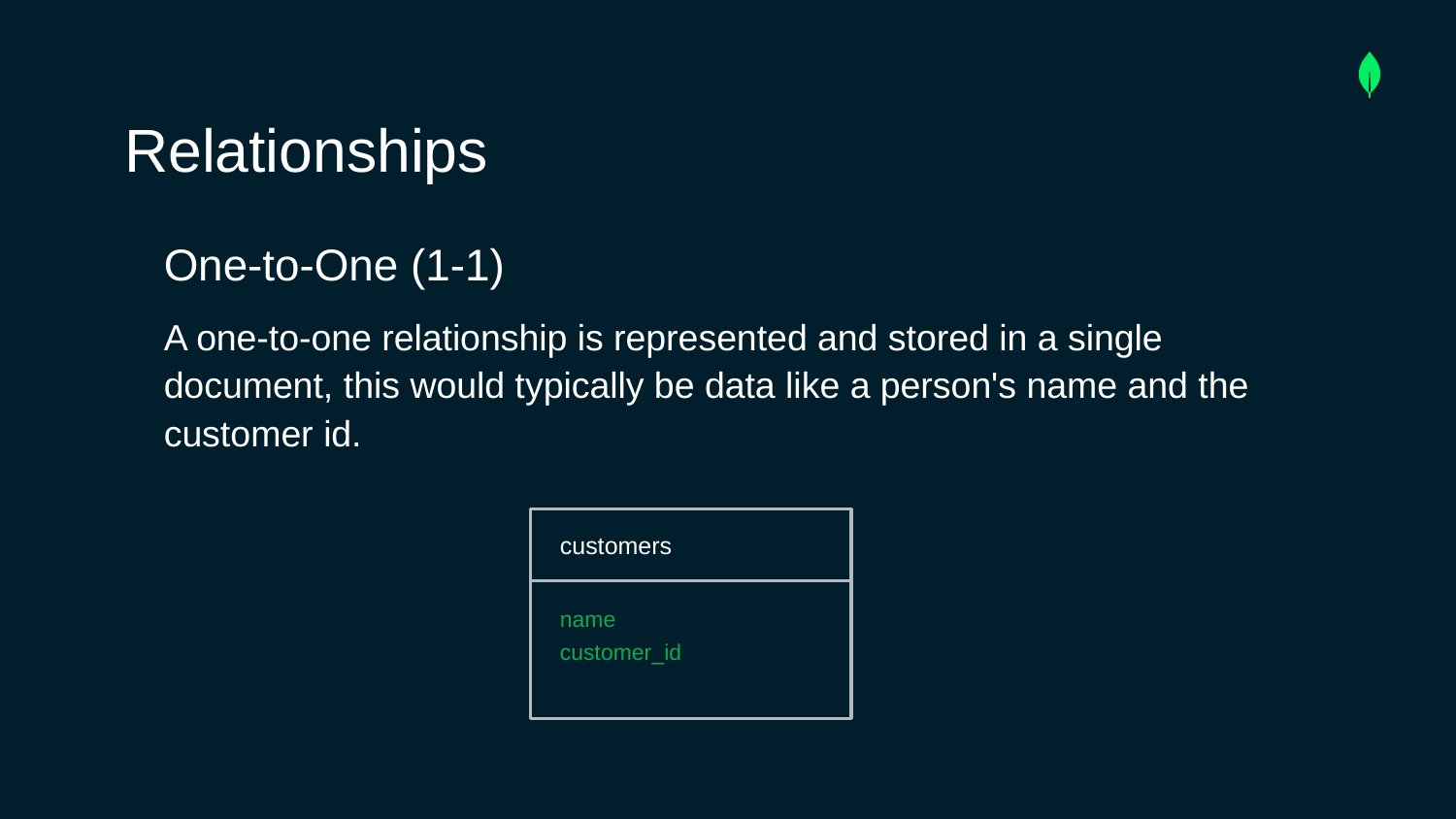

Relationships
One-to-One (1-1)
A one-to-one relationship is represented and stored in a single document, this would typically be data like a person's name and the customer id.
customers
name
customer_id